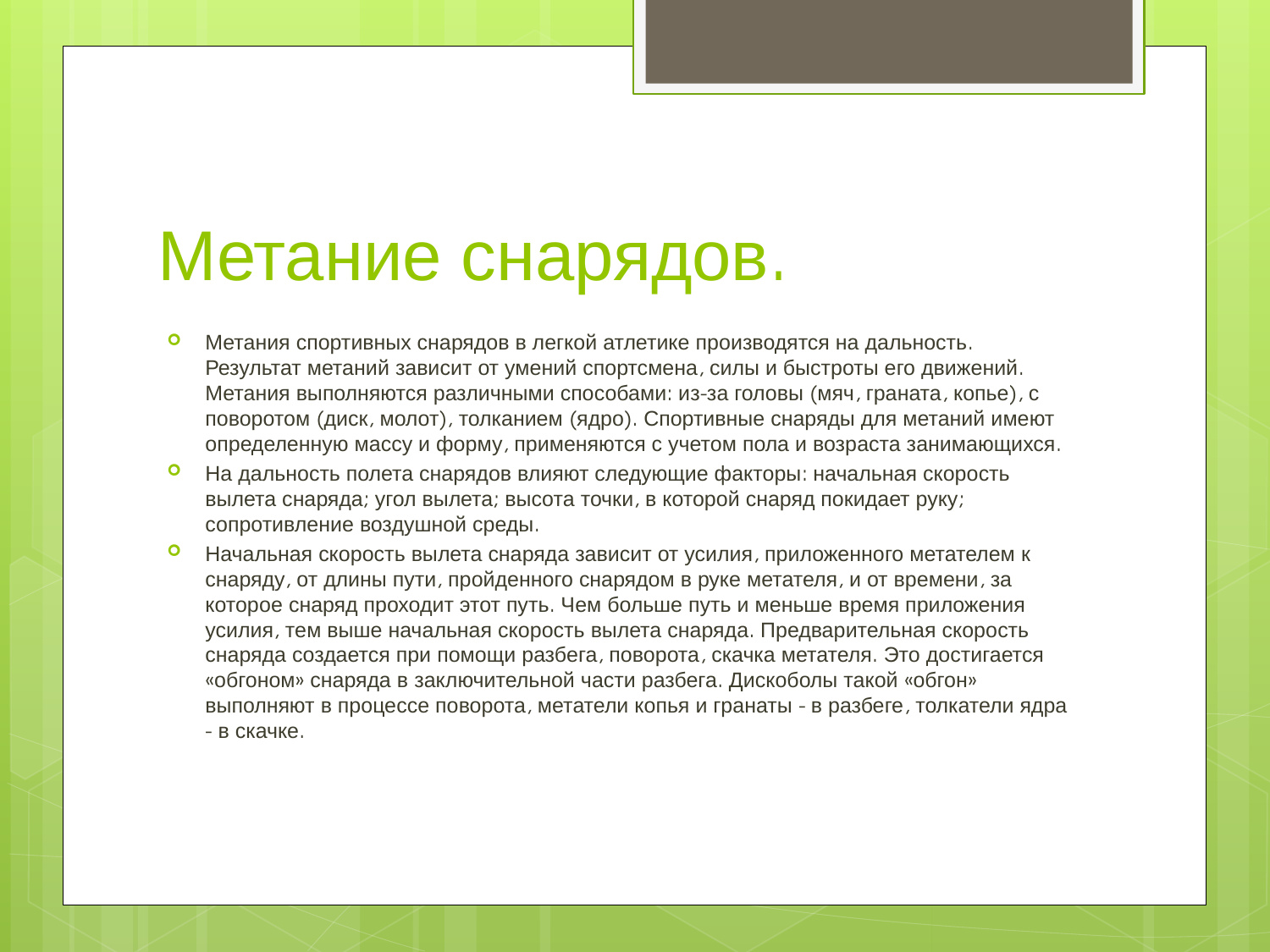

# Метание снарядов.
Метания спортивных снарядов в легкой атлетике производятся на дальность. Результат метаний зависит от умений спортсмена, силы и быстроты его движений. Метания выполняются различными способами: из-за головы (мяч, граната, копье), с поворотом (диск, молот), толканием (ядро). Спортивные снаряды для метаний имеют определенную массу и форму, применяются с учетом пола и возраста занимающихся.
На дальность полета снарядов влияют следующие факторы: начальная скорость вылета снаряда; угол вылета; высота точки, в которой снаряд покидает руку; сопротивление воздушной среды.
Начальная скорость вылета снаряда зависит от усилия, приложенного метателем к снаряду, от длины пути, пройденного снарядом в руке метателя, и от времени, за которое снаряд проходит этот путь. Чем больше путь и меньше время приложения усилия, тем выше начальная скорость вылета снаряда. Предварительная скорость снаряда создается при помощи разбега, поворота, скачка метателя. Это достигается «обгоном» снаряда в заключительной части разбега. Дискоболы такой «обгон» выполняют в процессе поворота, метатели копья и гранаты - в разбеге, толкатели ядра - в скачке.